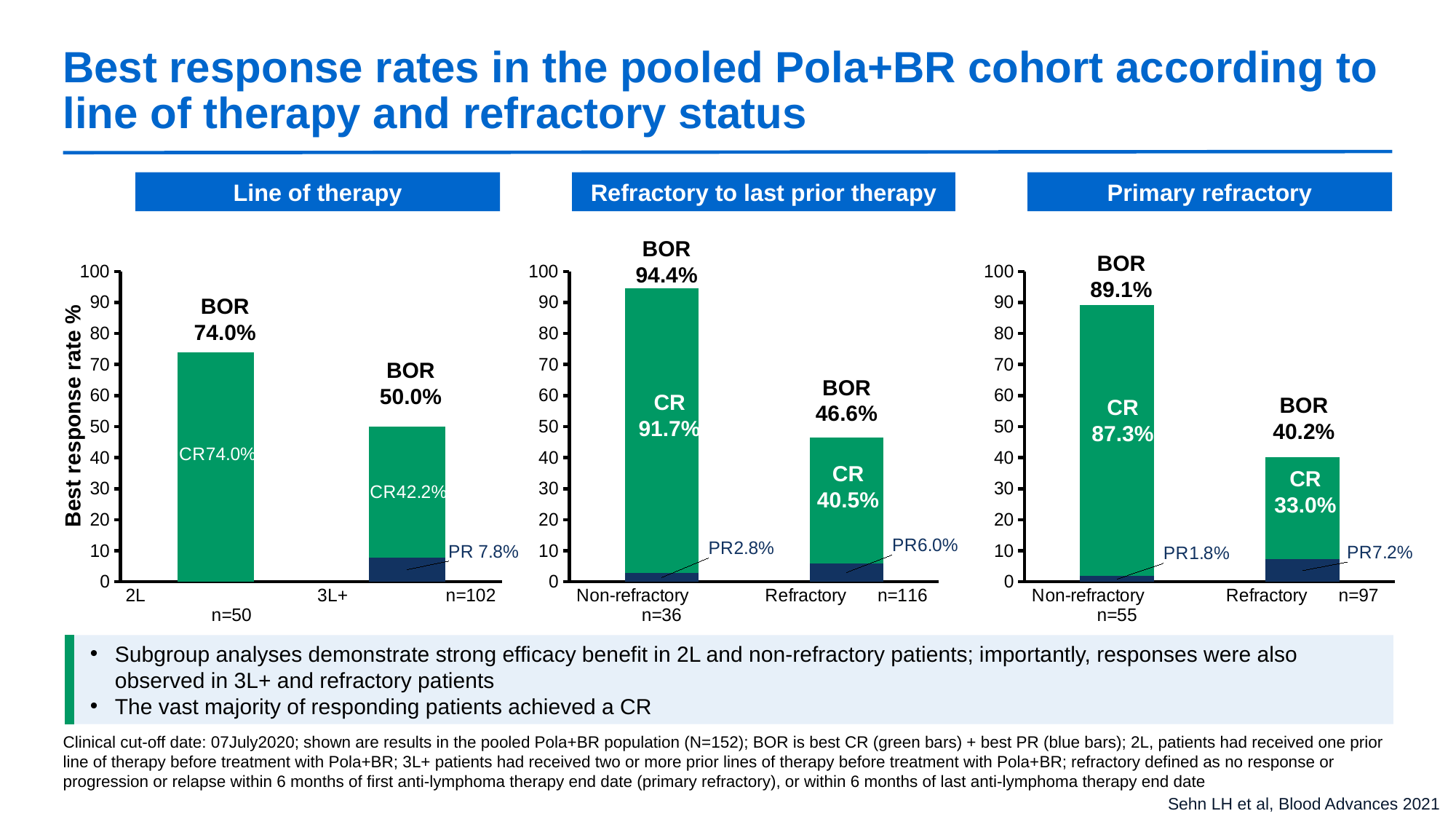

# Best response rates in the pooled Pola+BR cohort according to line of therapy and refractory status
Primary refractory
Line of therapy
Refractory to last prior therapy
BOR
94.4%

### Chart

| Category | PR | CR |
|---|---|---|
| Non-refractory              n=36 | 2.8 | 91.7 |
| Refractory       n=116 | 6.0 | 40.5 |
BOR
46.6%
BOR
89.1%

### Chart

| Category | PR | CR |
|---|---|---|
| Non-refractory              n=55 | 1.8 | 87.3 |
| Refractory       n=97 | 7.2 | 33.0 |
BOR
40.2%

### Chart

| Category | PR | CR |
|---|---|---|
| 2L                                            n=50 | 0.0 | 74.0 |
| 3L+                      n=102 | 7.8 | 42.2 |
BOR
74.0%
BOR
50.0%
CR
91.7%
CR
87.3%
Best response rate %
CR
40.5%
CR
33.0%
Subgroup analyses demonstrate strong efficacy benefit in 2L and non-refractory patients; importantly, responses were also
observed in 3L+ and refractory patients
The vast majority of responding patients achieved a CR
Clinical cut-off date: 07July2020; shown are results in the pooled Pola+BR population (N=152); BOR is best CR (green bars) + best PR (blue bars); 2L, patients had received one prior line of therapy before treatment with Pola+BR; 3L+ patients had received two or more prior lines of therapy before treatment with Pola+BR; refractory defined as no response or progression or relapse within 6 months of first anti-lymphoma therapy end date (primary refractory), or within 6 months of last anti-lymphoma therapy end date
Sehn LH et al, Blood Advances 2021